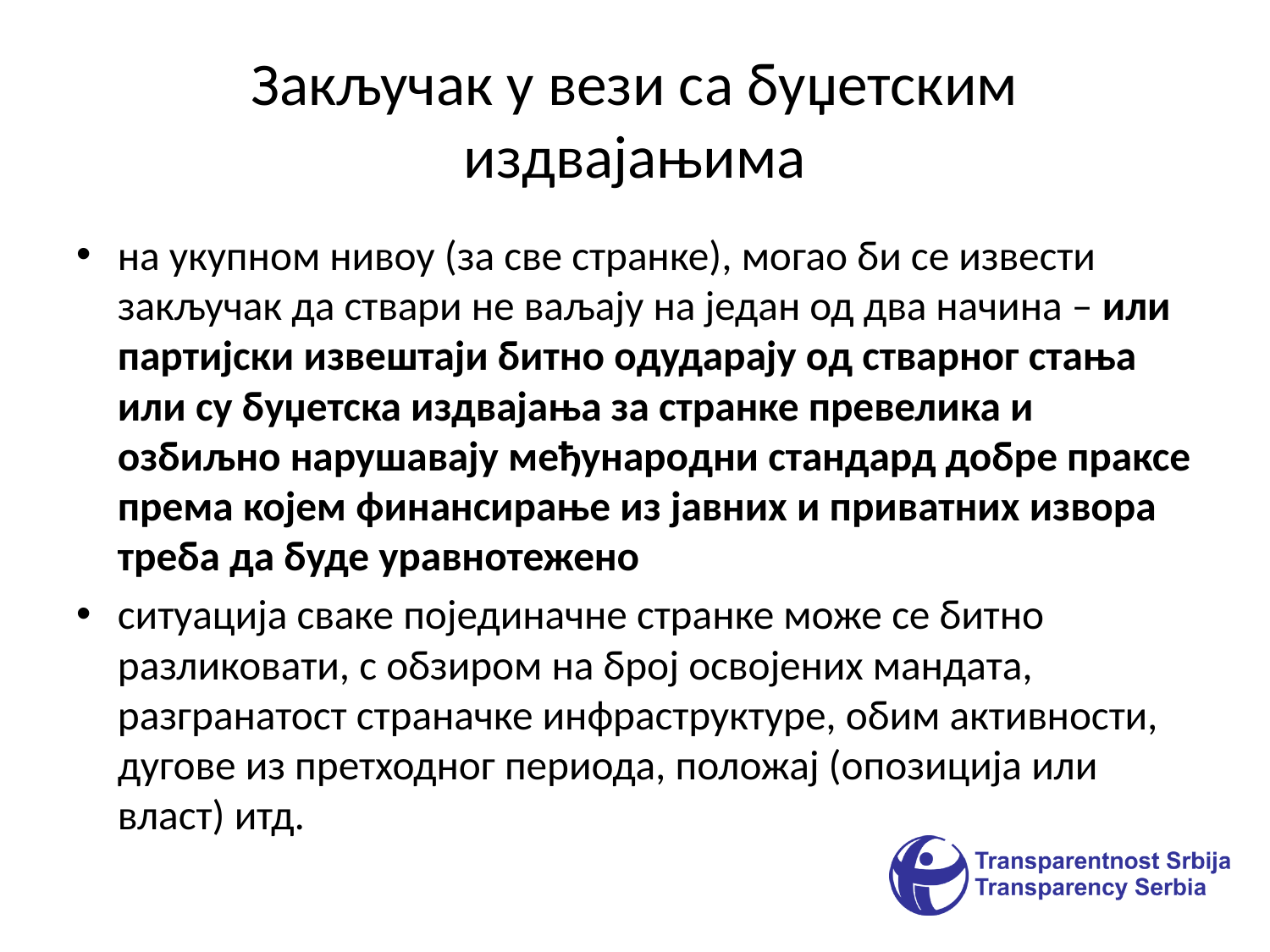

# Закључак у вези са буџетским издвајањима
на укупном нивоу (за све странке), могао би се извести закључак да ствари не ваљају на један од два начина – или партијски извештаји битно одударају од стварног стања или су буџетска издвајања за странке превелика и озбиљно нарушавају међународни стандард добре праксе према којем финансирање из јавних и приватних извора треба да буде уравнотежено
ситуација сваке појединачне странке може се битно разликовати, с обзиром на број освојених мандата, разгранатост страначке инфраструктуре, обим активности, дугове из претходног периода, положај (опозиција или власт) итд.